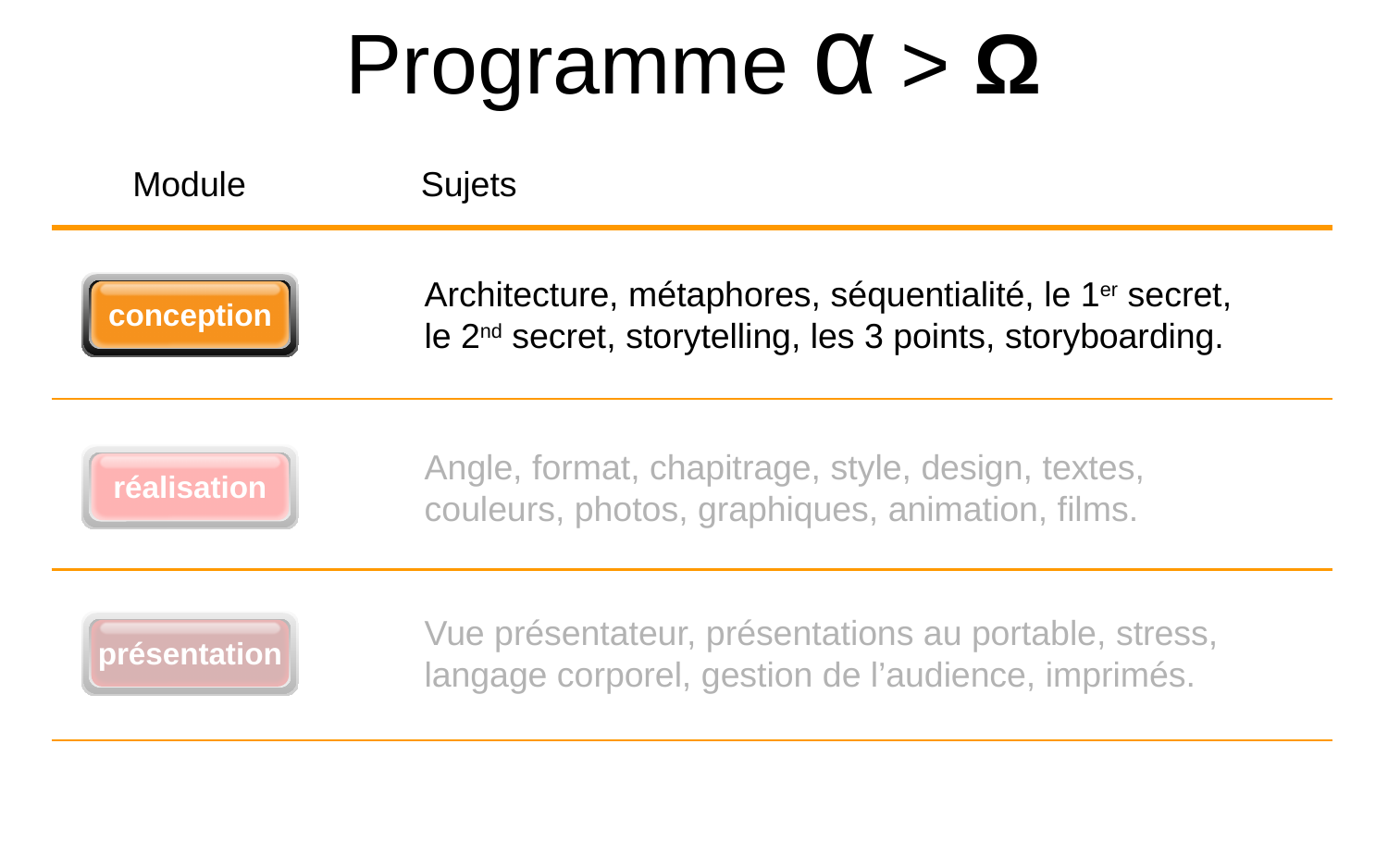

Programme α > Ω
Module
Sujets
Architecture, métaphores, séquentialité, le 1er secret,
le 2nd secret, storytelling, les 3 points, storyboarding.

conception

Angle, format, chapitrage, style, design, textes, couleurs, photos, graphiques, animation, films.

réalisation

Vue présentateur, présentations au portable, stress, langage corporel, gestion de l’audience, imprimés.

présentation